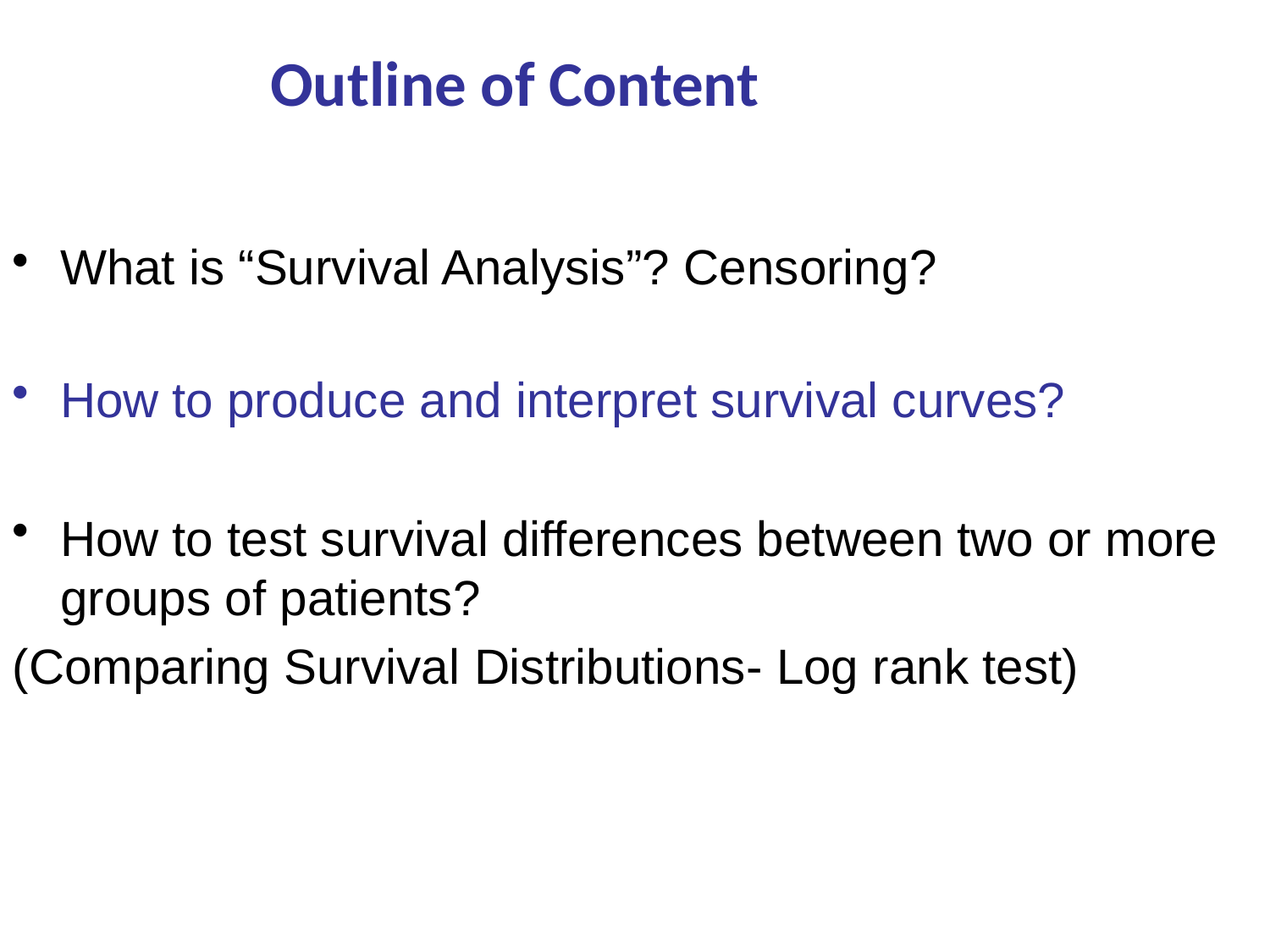

Outline of Content
What is “Survival Analysis”? Censoring?

How to produce and interpret survival curves?

How to test survival differences between two or more groups of patients?
(Comparing Survival Distributions- Log rank test)